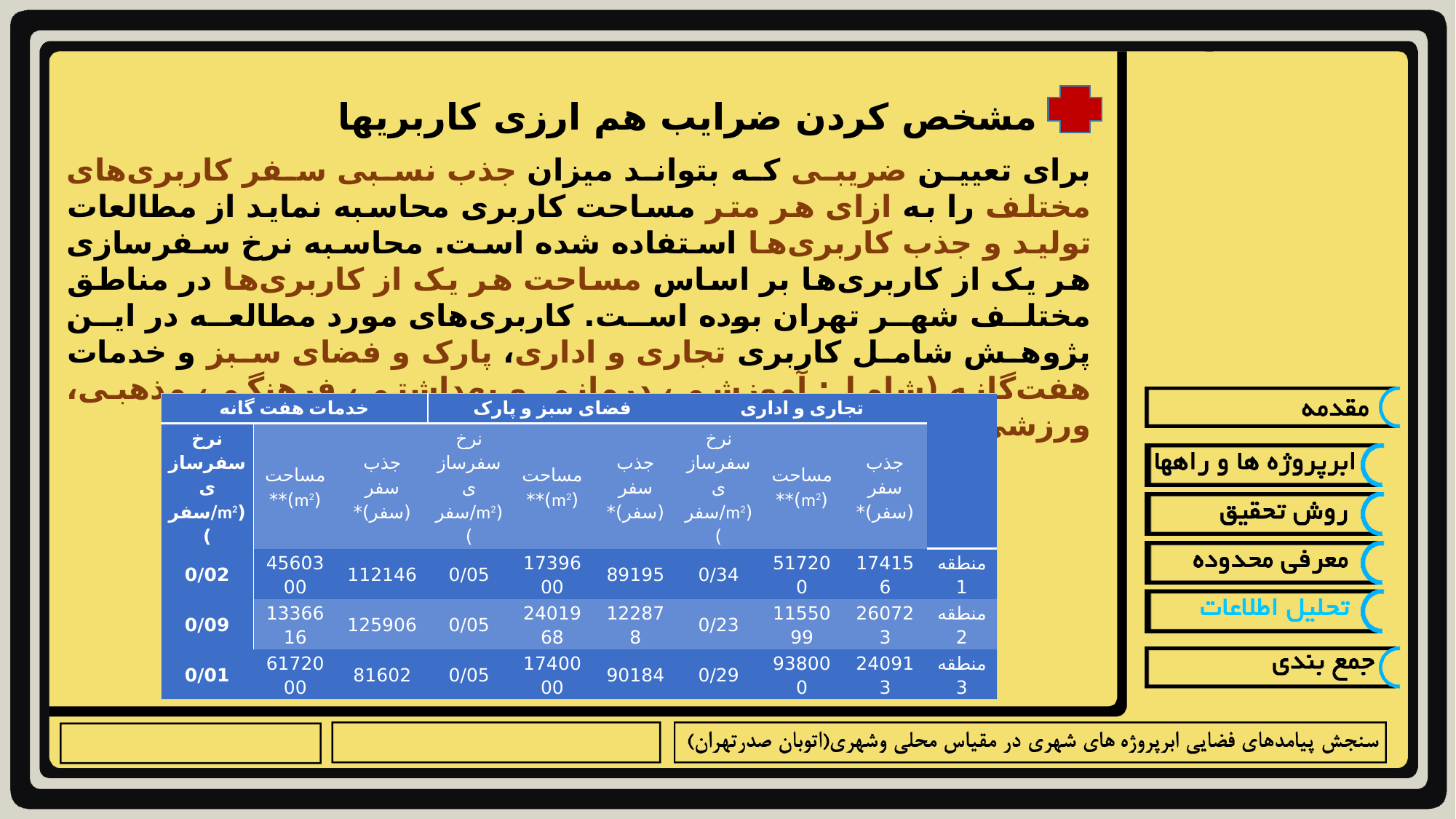

مشخص کردن ضرایب هم ارزی کاربری­ها

برای تعیین ضریبی که بتواند میزان جذب نسبی سفر کاربری‌های مختلف را به ازای هر متر مساحت کاربری محاسبه نماید از مطالعات تولید و جذب کاربری‌ها استفاده شده است. محاسبه نرخ سفرسازی هر یک از کاربری‌ها بر اساس مساحت هر یک از کاربری‌ها در مناطق مختلف شهر تهران بوده است. کاربری‌های مورد مطالعه در این پژوهش شامل کاربری تجاری و اداری، پارک و فضای سبز و خدمات هفت‌گانه (شامل: آموزشی، درمانی و بهداشتی، فرهنگی، مذهبی، ورزشی، گردشگری، تأسیسات و تجهیزات) است.
| خدمات هفت گانه |  |  | فضای سبز و پارک |  |  | تجاری و اداری |  |  |  |
| --- | --- | --- | --- | --- | --- | --- | --- | --- | --- |
| نرخ سفرسازی (m2/سفر) | مساحت (m2)\*\* | جذب سفر (سفر)\* | نرخ سفرسازی (m2/سفر) | مساحت (m2)\*\* | جذب سفر (سفر)\* | نرخ سفرسازی (m2/سفر) | مساحت (m2)\*\* | جذب سفر (سفر)\* |  |
| 0/02 | 4560300 | 112146 | 0/05 | 1739600 | 89195 | 0/34 | 517200 | 174156 | منطقه 1 |
| 0/09 | 1336616 | 125906 | 0/05 | 2401968 | 122878 | 0/23 | 1155099 | 260723 | منطقه 2 |
| 0/01 | 6172000 | 81602 | 0/05 | 1740000 | 90184 | 0/29 | 938000 | 240913 | منطقه 3 |